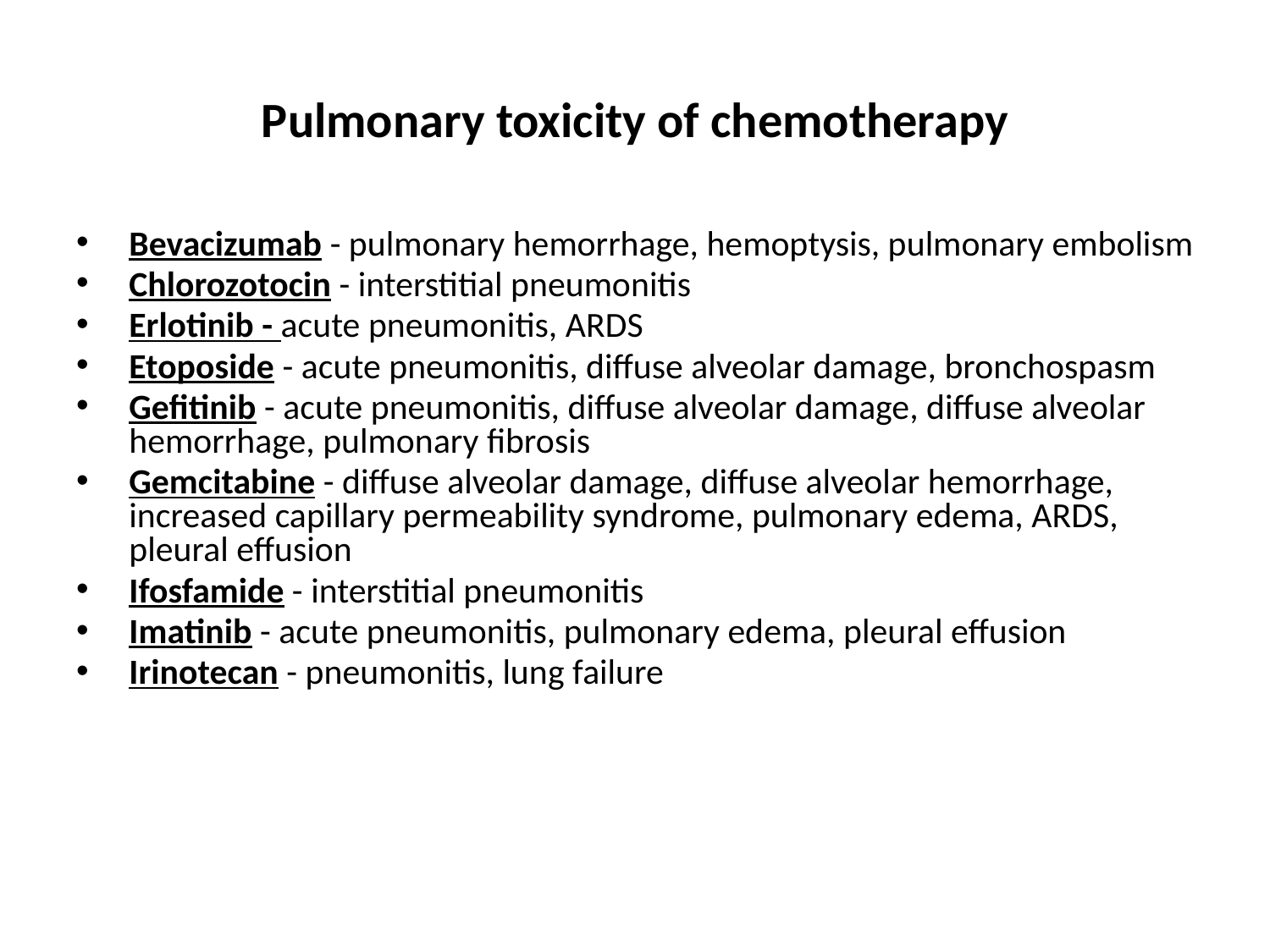

# Pulmonary toxicity of chemotherapy
Bevacizumab - pulmonary hemorrhage, hemoptysis, pulmonary embolism
Chlorozotocin - interstitial pneumonitis
Erlotinib - acute pneumonitis, ARDS
Etoposide - acute pneumonitis, diffuse alveolar damage, bronchospasm
Gefitinib - acute pneumonitis, diffuse alveolar damage, diffuse alveolar hemorrhage, pulmonary fibrosis
Gemcitabine - diffuse alveolar damage, diffuse alveolar hemorrhage, increased capillary permeability syndrome, pulmonary edema, ARDS, pleural effusion
Ifosfamide - interstitial pneumonitis
Imatinib - acute pneumonitis, pulmonary edema, pleural effusion
Irinotecan - pneumonitis, lung failure